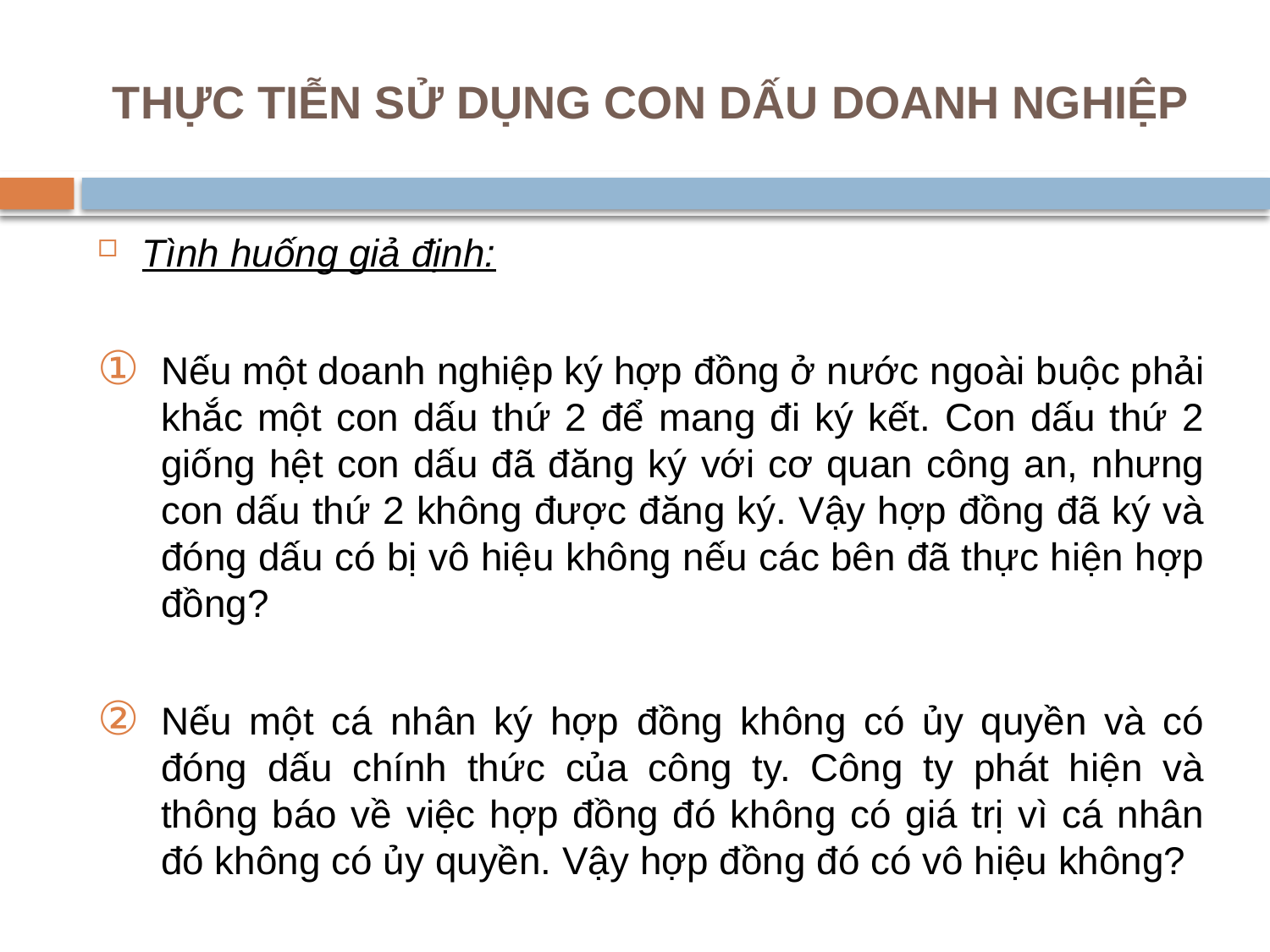

# THỰC TIỄN SỬ DỤNG CON DẤU DOANH NGHIỆP
Tình huống giả định:

Nếu một doanh nghiệp ký hợp đồng ở nước ngoài buộc phải khắc một con dấu thứ 2 để mang đi ký kết. Con dấu thứ 2 giống hệt con dấu đã đăng ký với cơ quan công an, nhưng con dấu thứ 2 không được đăng ký. Vậy hợp đồng đã ký và đóng dấu có bị vô hiệu không nếu các bên đã thực hiện hợp đồng?

Nếu một cá nhân ký hợp đồng không có ủy quyền và có đóng dấu chính thức của công ty. Công ty phát hiện và thông báo về việc hợp đồng đó không có giá trị vì cá nhân đó không có ủy quyền. Vậy hợp đồng đó có vô hiệu không?